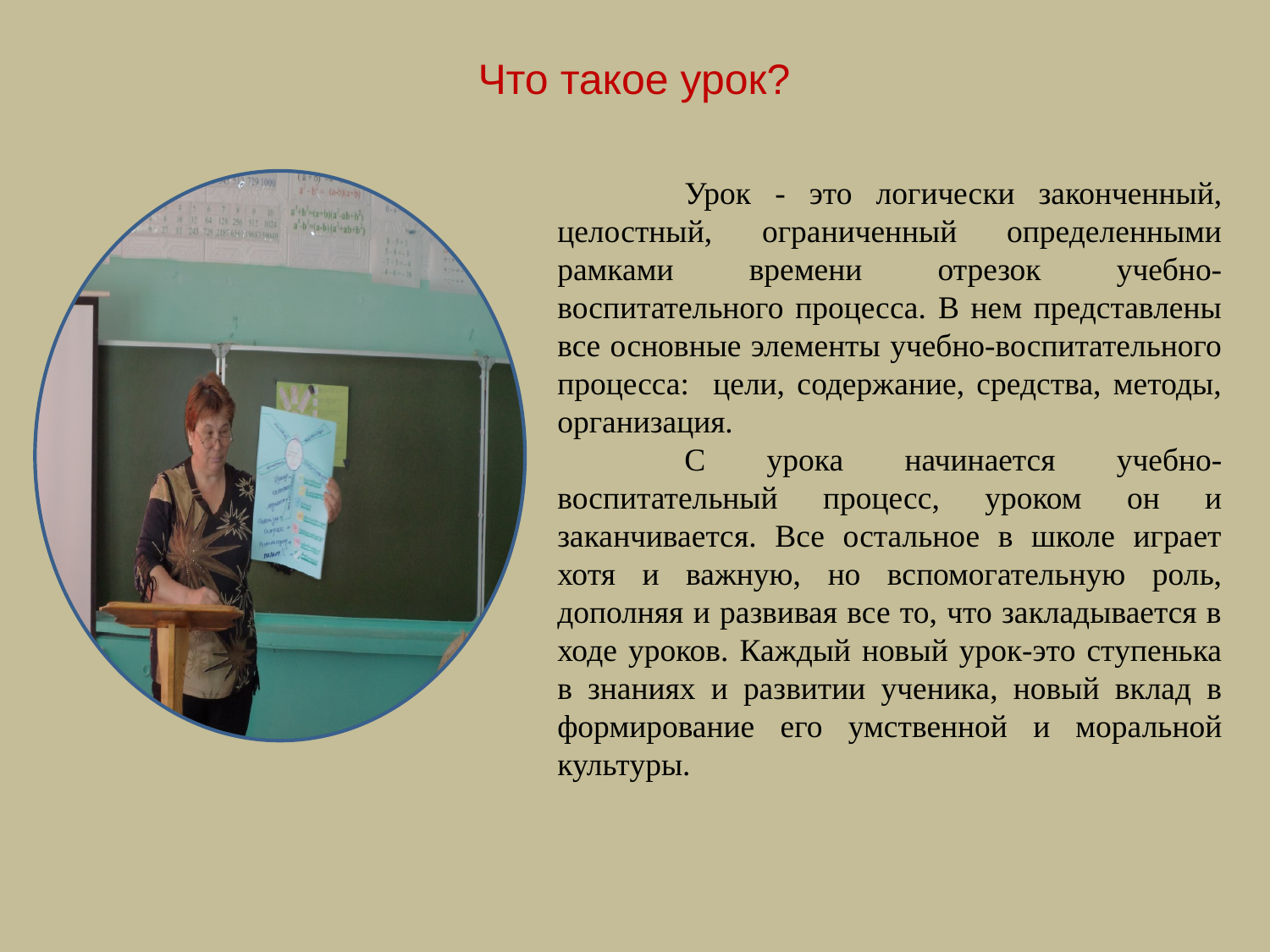

Что такое урок?
	Урок - это логически законченный, целостный, ограниченный определенными рамками времени отрезок учебно-воспитательного процесса. В нем представлены все основные элементы учебно-воспитательного процесса:  цели, содержание, средства, методы, организация.
	С урока начинается учебно-воспитательный процесс, уроком он и заканчивается. Все остальное в школе играет хотя и важную, но вспомогательную роль, дополняя и развивая все то, что закладывается в ходе уроков. Каждый новый урок-это ступенька в знаниях и развитии ученика, новый вклад в формирование его умственной и моральной культуры.